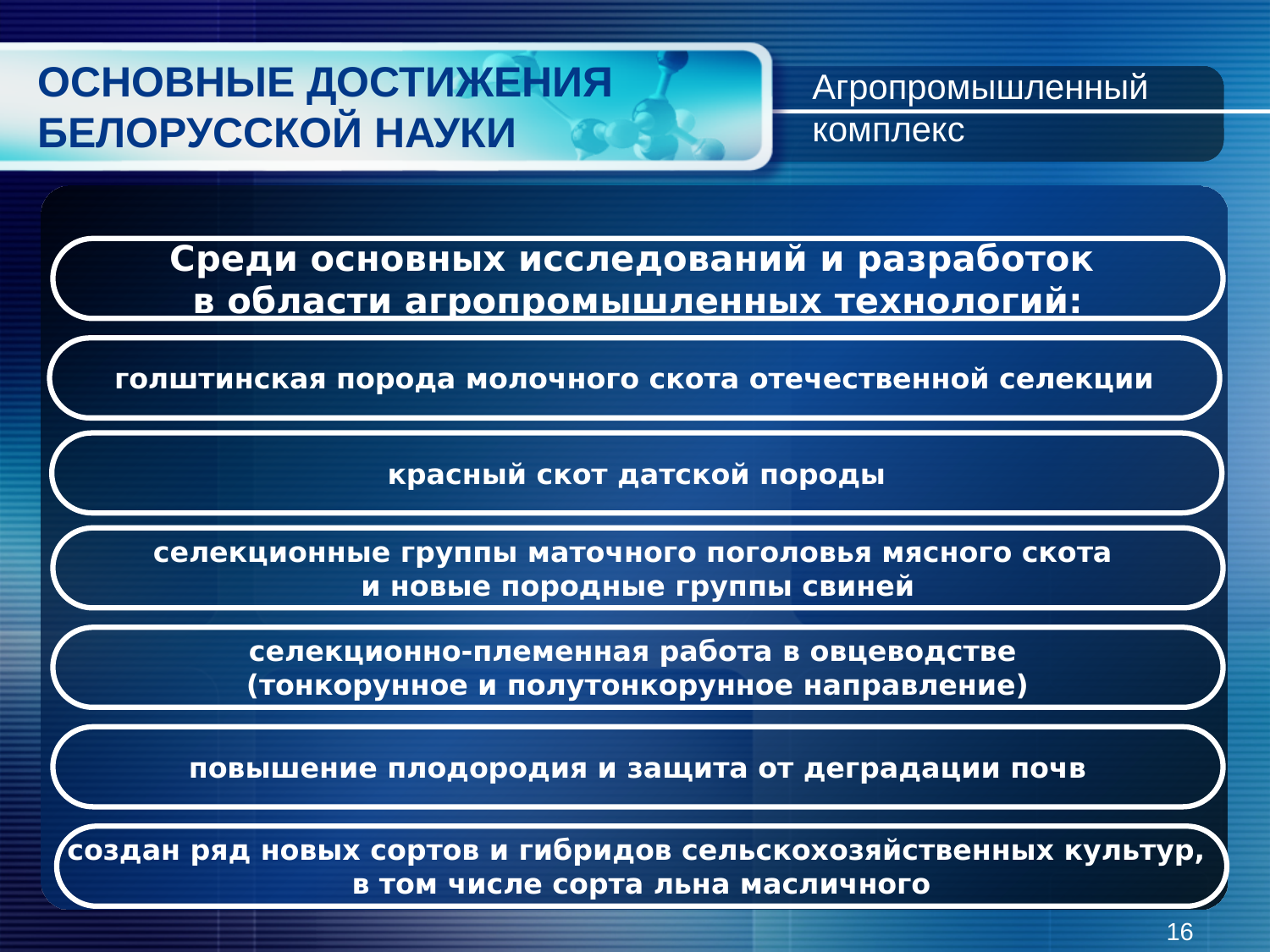

Агропромышленный комплекс
# ОСНОВНЫЕ ДОСТИЖЕНИЯ БЕЛОРУССКОЙ НАУКИ
Среди основных исследований и разработок
в области агропромышленных технологий:
голштинская порода молочного скота отечественной селекции
красный скот датской породы
селекционные группы маточного поголовья мясного скота
и новые породные группы свиней
селекционно-племенная работа в овцеводстве
(тонкорунное и полутонкорунное направление)
повышение плодородия и защита от деградации почв
создан ряд новых сортов и гибридов сельскохозяйственных культур,
в том числе сорта льна масличного
16